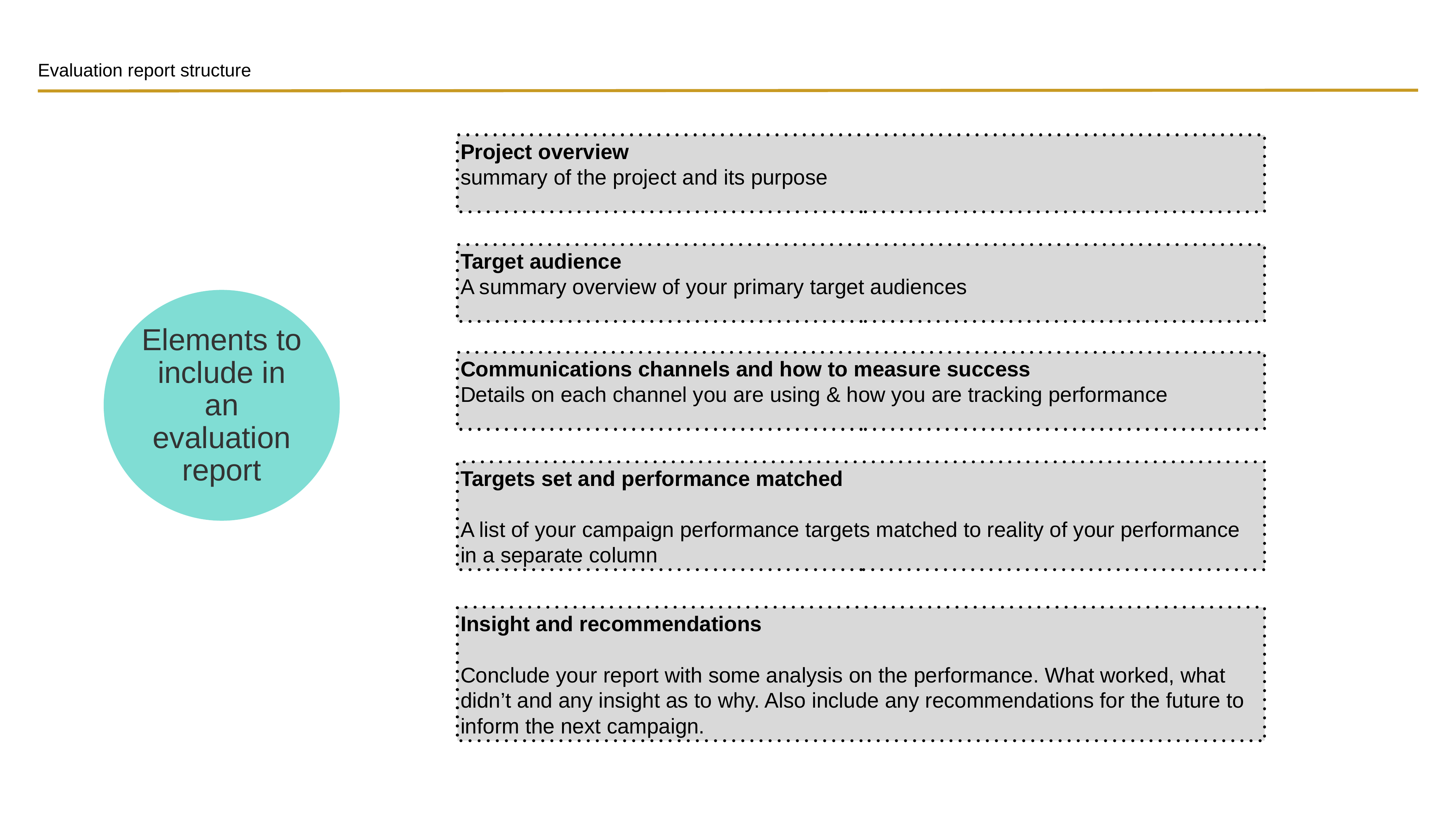

Evaluation report structure
Project overview
summary of the project and its purpose

Target audience
A summary overview of your primary target audiences

Elements to include in an evaluation report
Communications channels and how to measure success
Details on each channel you are using & how you are tracking performance

Targets set and performance matched
A list of your campaign performance targets matched to reality of your performance in a separate column
Insight and recommendations
Conclude your report with some analysis on the performance. What worked, what didn’t and any insight as to why. Also include any recommendations for the future to inform the next campaign.